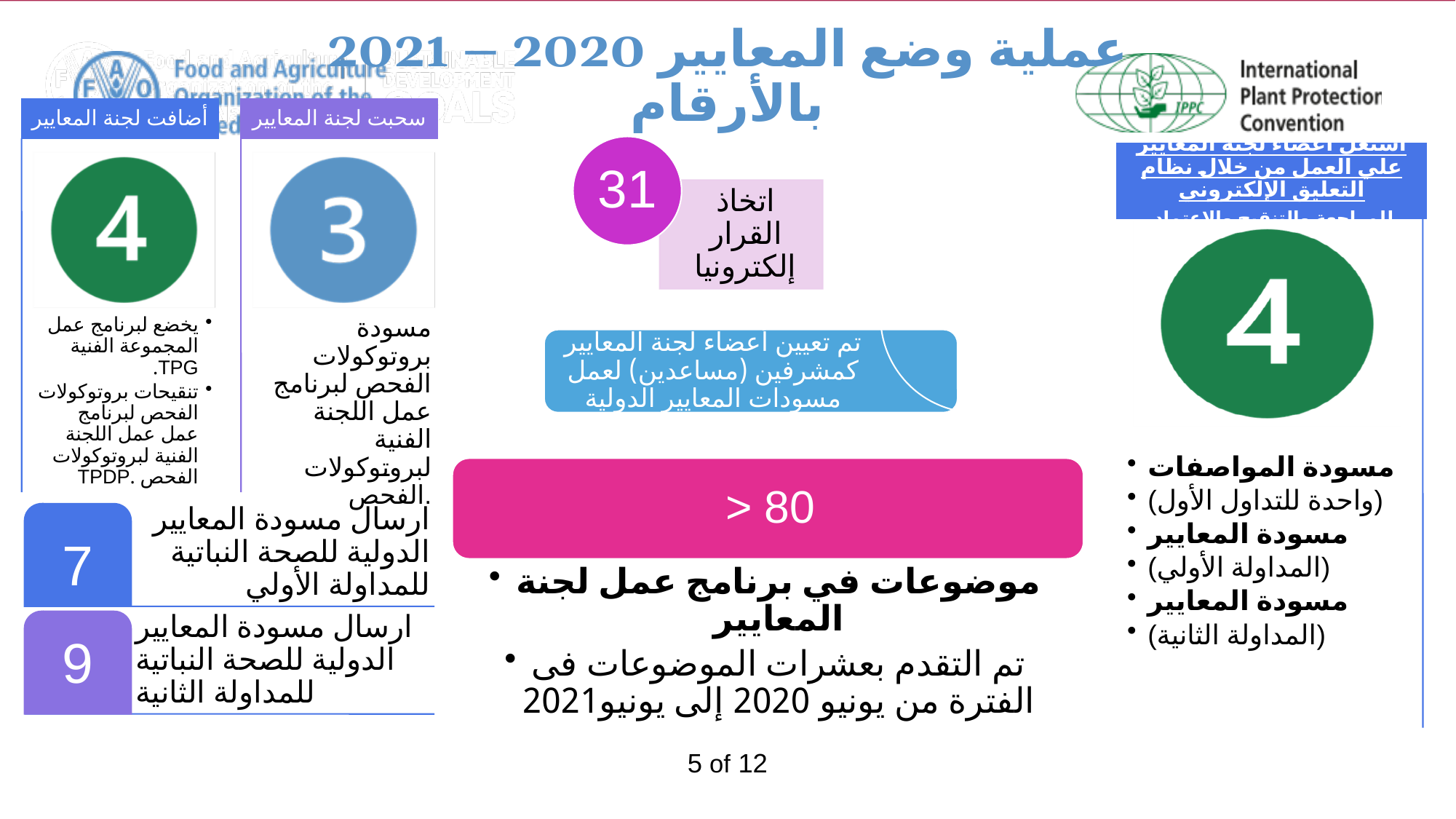

# عملية وضع المعايير 2020 – 2021 بالأرقام
يخضع لبرنامج عمل المجموعة الفنية TPG.
تنقيحات بروتوكولات الفحص لبرنامج عمل عمل اللجنة الفنية لبروتوكولات الفحص .TPDP
أضافت لجنة المعايير
مسودة بروتوكولات الفحص لبرنامج  عمل اللجنة الفنية لبروتوكولات الفحص.
سحبت لجنة المعايير
مسودة المواصفات
(واحدة للتداول الأول)
مسودة المعايير
(المداولة الأولي)
مسودة المعايير
(المداولة الثانية)
اشتغل أعضاء لجنة المعايير علي العمل من خلال نظام التعليق الإلكتروني
 للمراجعة والتنقيح والإعتماد
اتخاذ القرار إلكترونيا
31
تم تعيين أعضاء لجنة المعايير كمشرفين (مساعدين) لعمل مسودات المعايير الدولية
> 80
موضوعات في برنامج عمل لجنة المعايير
تم التقدم بعشرات الموضوعات فى الفترة من يونيو 2020 إلى يونيو2021
ارسال مسودة المعايير الدولية للصحة النباتية للمداولة الأولي
7
ارسال مسودة المعايير الدولية للصحة النباتية للمداولة الثانية
9
5 of 12